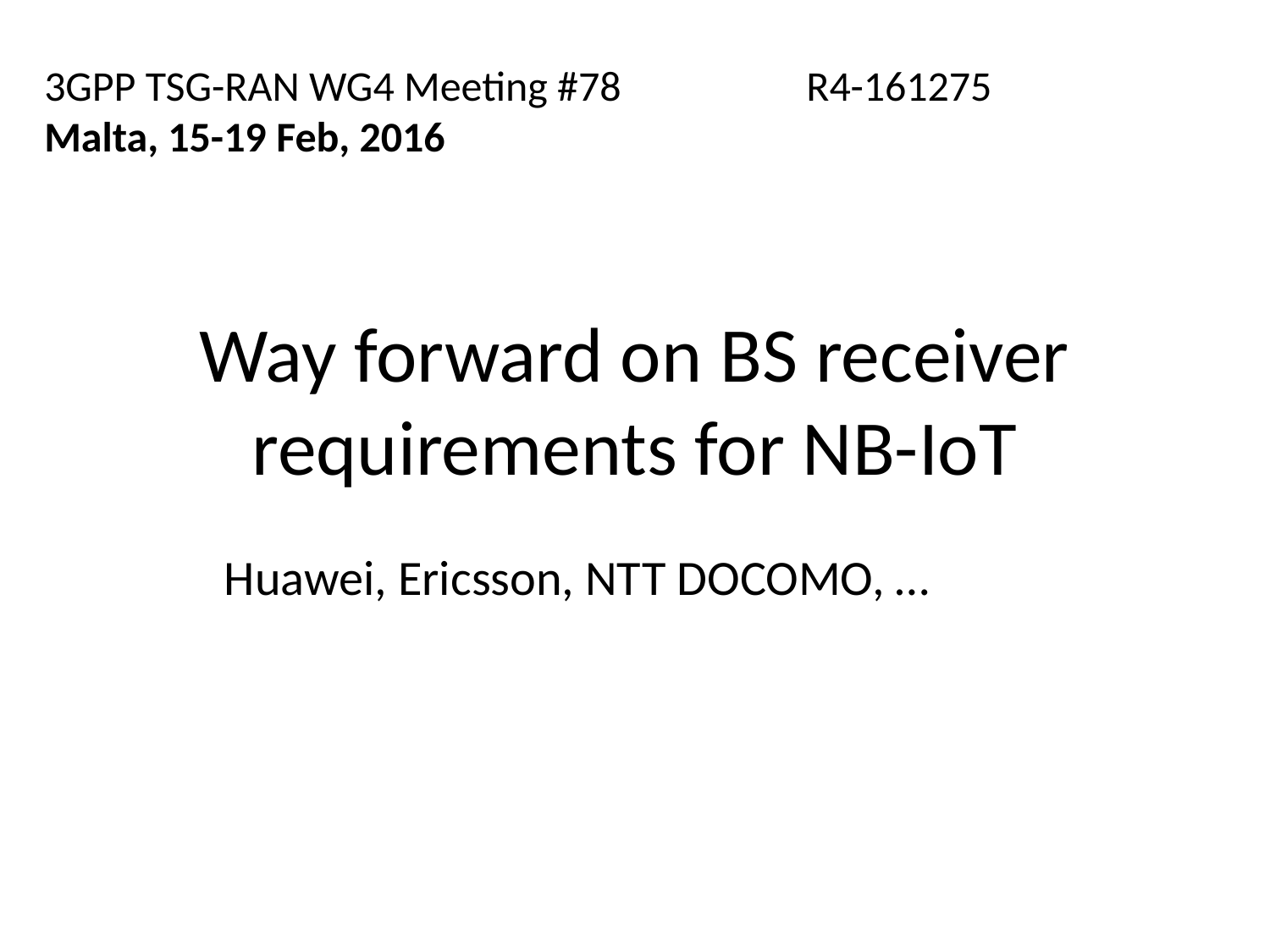

3GPP TSG-RAN WG4 Meeting #78		R4-161275
Malta, 15-19 Feb, 2016
# Way forward on BS receiver requirements for NB-IoT
	Huawei, Ericsson, NTT DOCOMO, …